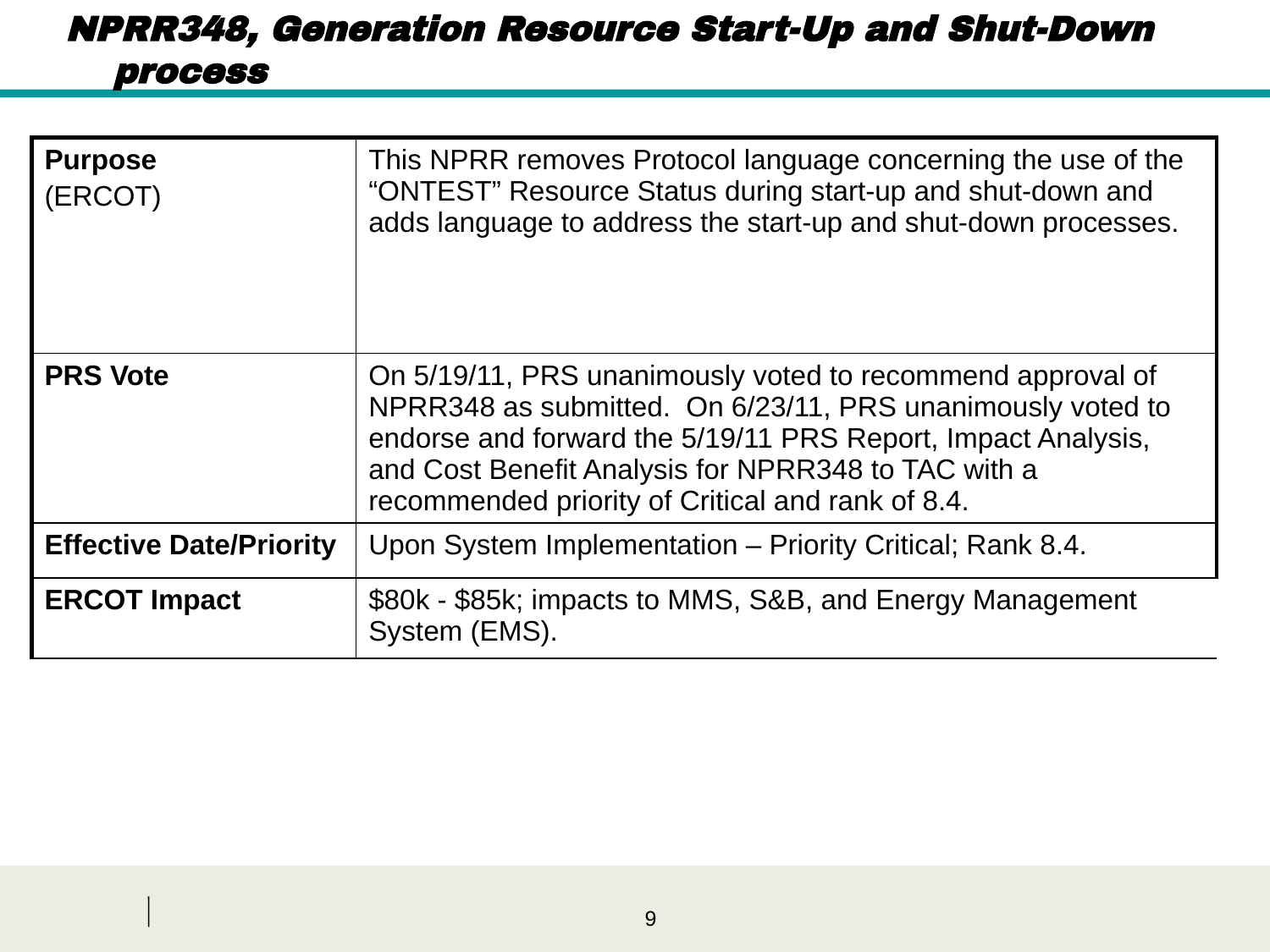

NPRR348, Generation Resource Start-Up and Shut-Down process
| Purpose (ERCOT) | This NPRR removes Protocol language concerning the use of the “ONTEST” Resource Status during start-up and shut-down and adds language to address the start-up and shut-down processes. |
| --- | --- |
| PRS Vote | On 5/19/11, PRS unanimously voted to recommend approval of NPRR348 as submitted. On 6/23/11, PRS unanimously voted to endorse and forward the 5/19/11 PRS Report, Impact Analysis, and Cost Benefit Analysis for NPRR348 to TAC with a recommended priority of Critical and rank of 8.4. |
| Effective Date/Priority | Upon System Implementation – Priority Critical; Rank 8.4. |
| ERCOT Impact | $80k - $85k; impacts to MMS, S&B, and Energy Management System (EMS). |